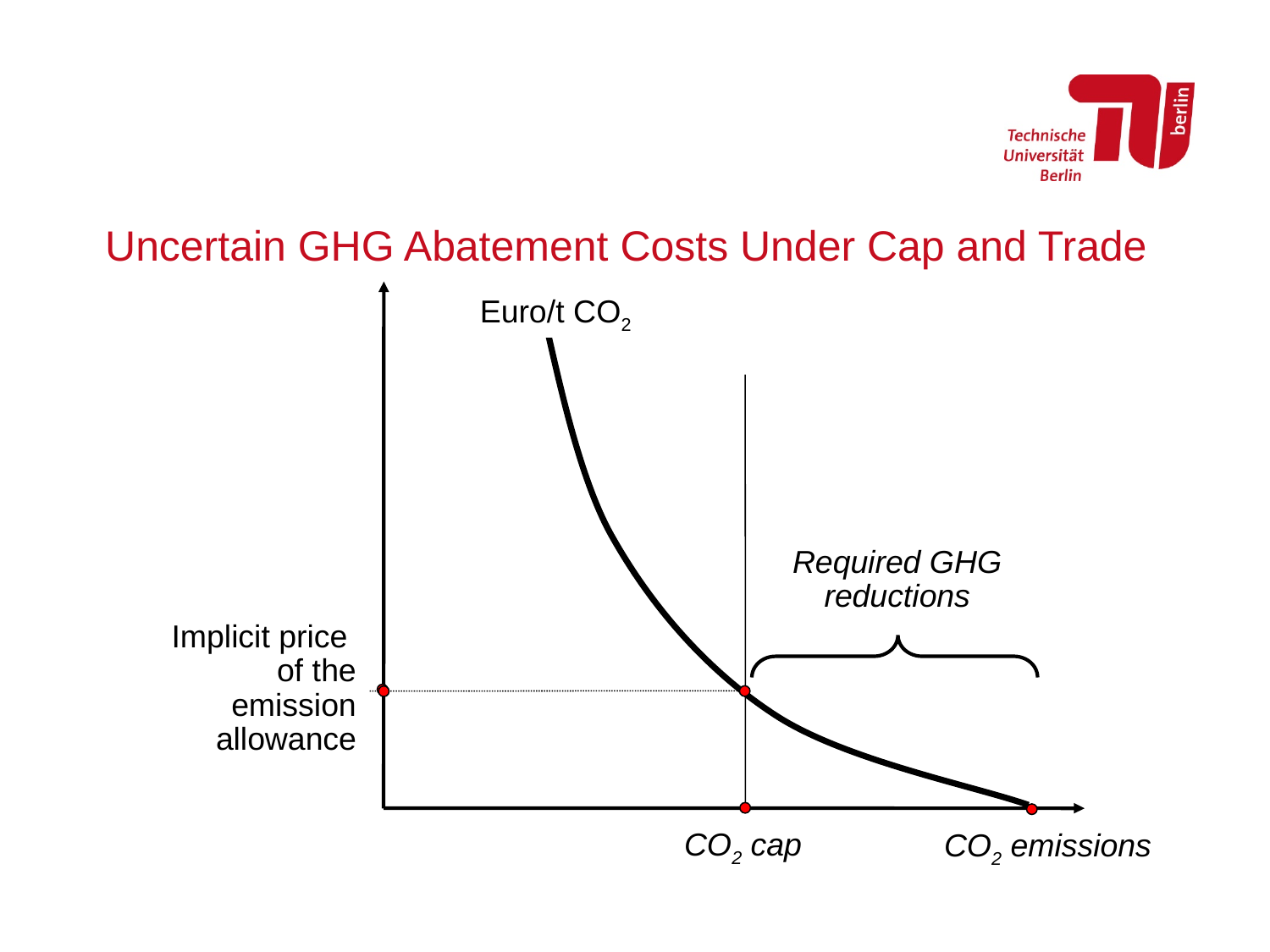

Uncertain GHG Abatement Costs Under Cap and Trade

Euro/t CO2

Required GHG
reductions
Implicit price
of the
emission allowance

CO2 emissions
CO2 cap